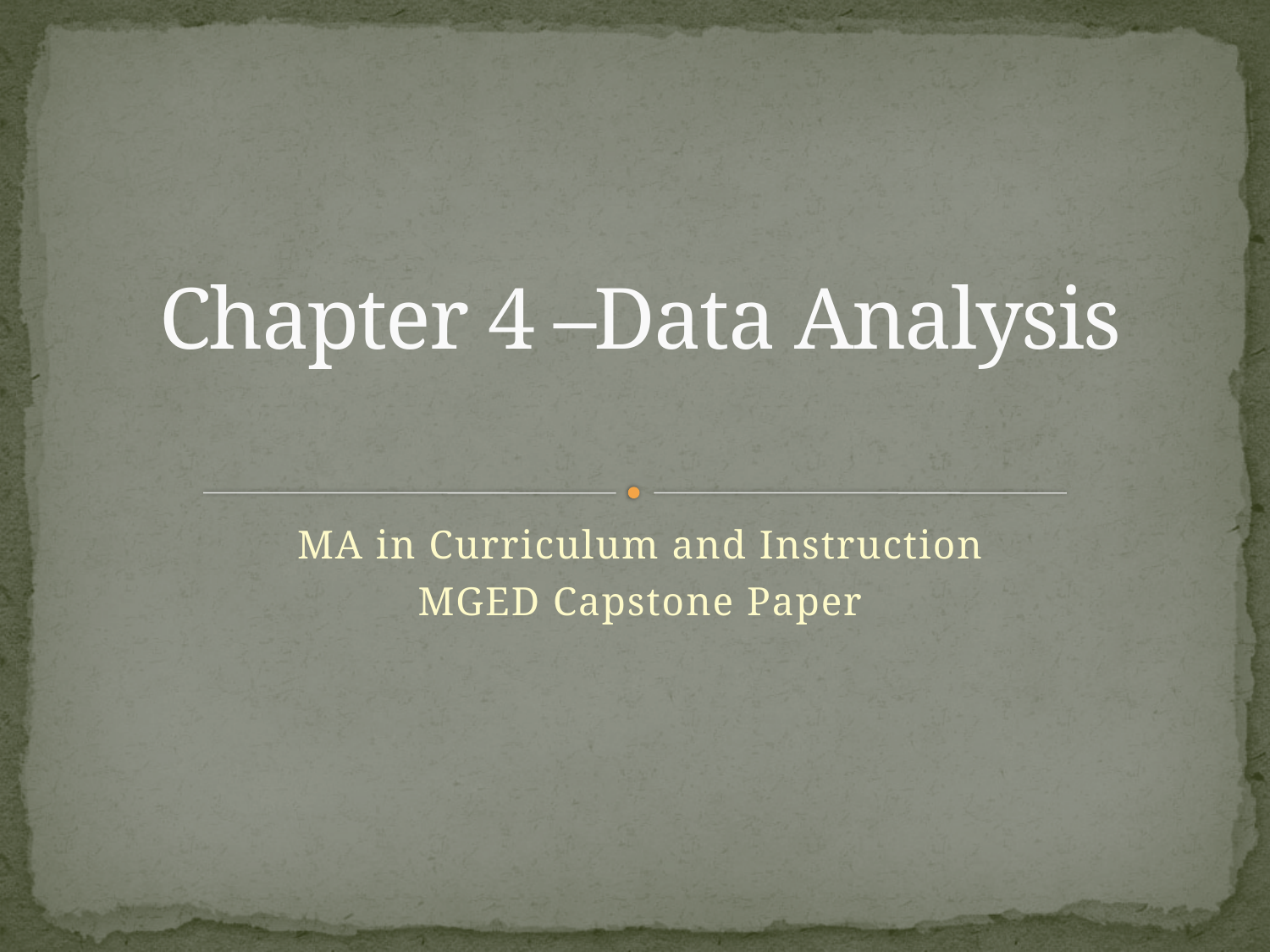

# Chapter 4 –Data Analysis
MA in Curriculum and Instruction
MGED Capstone Paper